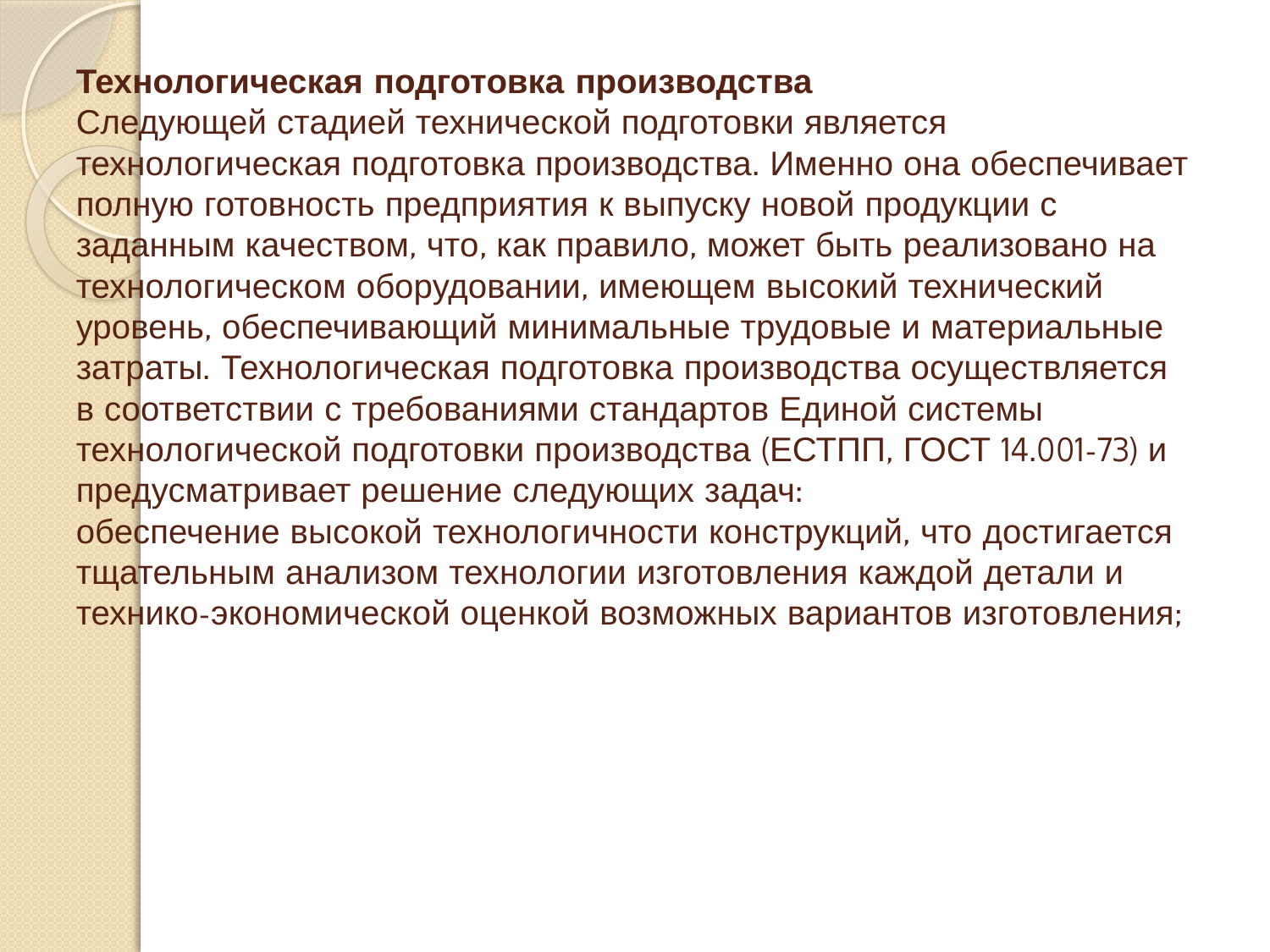

# Технологическая подготовка производства Следующей стадией технической подготовки является технологическая подготовка производства. Именно она обеспечивает полную готовность предприятия к выпуску новой продукции с заданным качеством, что, как правило, может быть реализовано на технологическом оборудовании, имеющем высокий технический уровень, обеспечивающий минимальные трудовые и материальные затраты. Технологическая подготовка производства осуществляется в соответствии с требованиями стандартов Единой системы технологической подготовки производства (ЕСТПП, ГОСТ 14.001-73) и предусматривает решение следующих задач: обеспечение высокой технологичности конструкций, что достигается тщательным анализом технологии изготовления каждой детали и технико-экономической оценкой возможных вариантов изготовления;